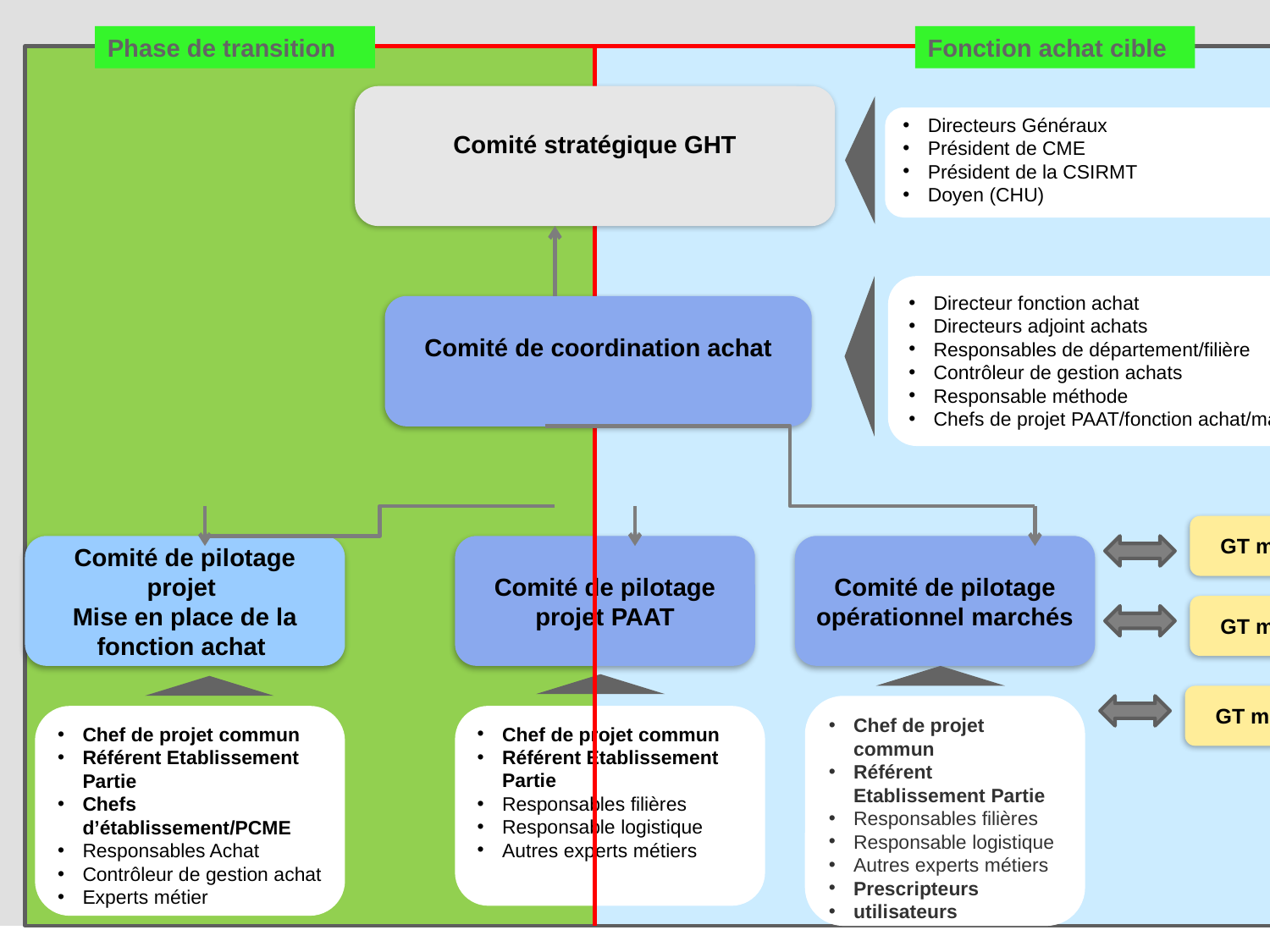

Phase de transition
Fonction achat cible

Comité stratégique GHT

Directeurs Généraux
Président de CME
Président de la CSIRMT
Doyen (CHU)

Directeur fonction achat
Directeurs adjoint achats
Responsables de département/filière
Contrôleur de gestion achats
Responsable méthode
Chefs de projet PAAT/fonction achat/marchés

Comité de coordination achat

GT métier
Comité de pilotage projet
Mise en place de la fonction achat
Comité de pilotage projet PAAT
Comité de pilotage opérationnel marchés

GT métier

GT métier
Chef de projet commun
Référent Etablissement Partie
Responsables filières
Responsable logistique
Autres experts métiers
Prescripteurs
utilisateurs

Chef de projet commun
Référent Etablissement Partie
Chefs d’établissement/PCME
Responsables Achat
Contrôleur de gestion achat
Experts métier

Chef de projet commun
Référent Etablissement Partie
Responsables filières
Responsable logistique
Autres experts métiers